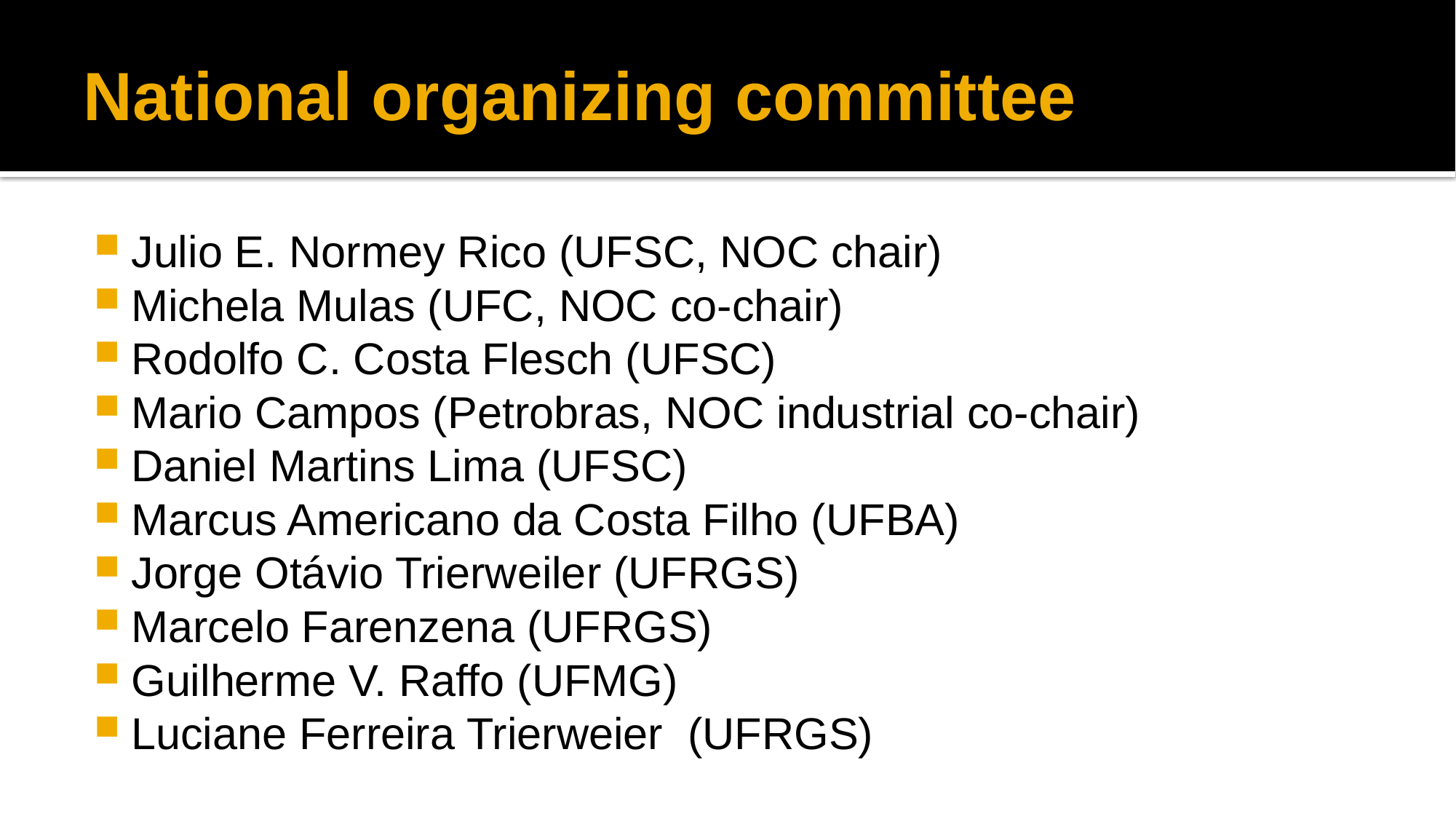

# National organizing committee
Julio E. Normey Rico (UFSC, NOC chair)
Michela Mulas (UFC, NOC co-chair)
Rodolfo C. Costa Flesch (UFSC)
Mario Campos (Petrobras, NOC industrial co-chair)
Daniel Martins Lima (UFSC)
Marcus Americano da Costa Filho (UFBA)
Jorge Otávio Trierweiler (UFRGS)
Marcelo Farenzena (UFRGS)
Guilherme V. Raffo (UFMG)
Luciane Ferreira Trierweier  (UFRGS)